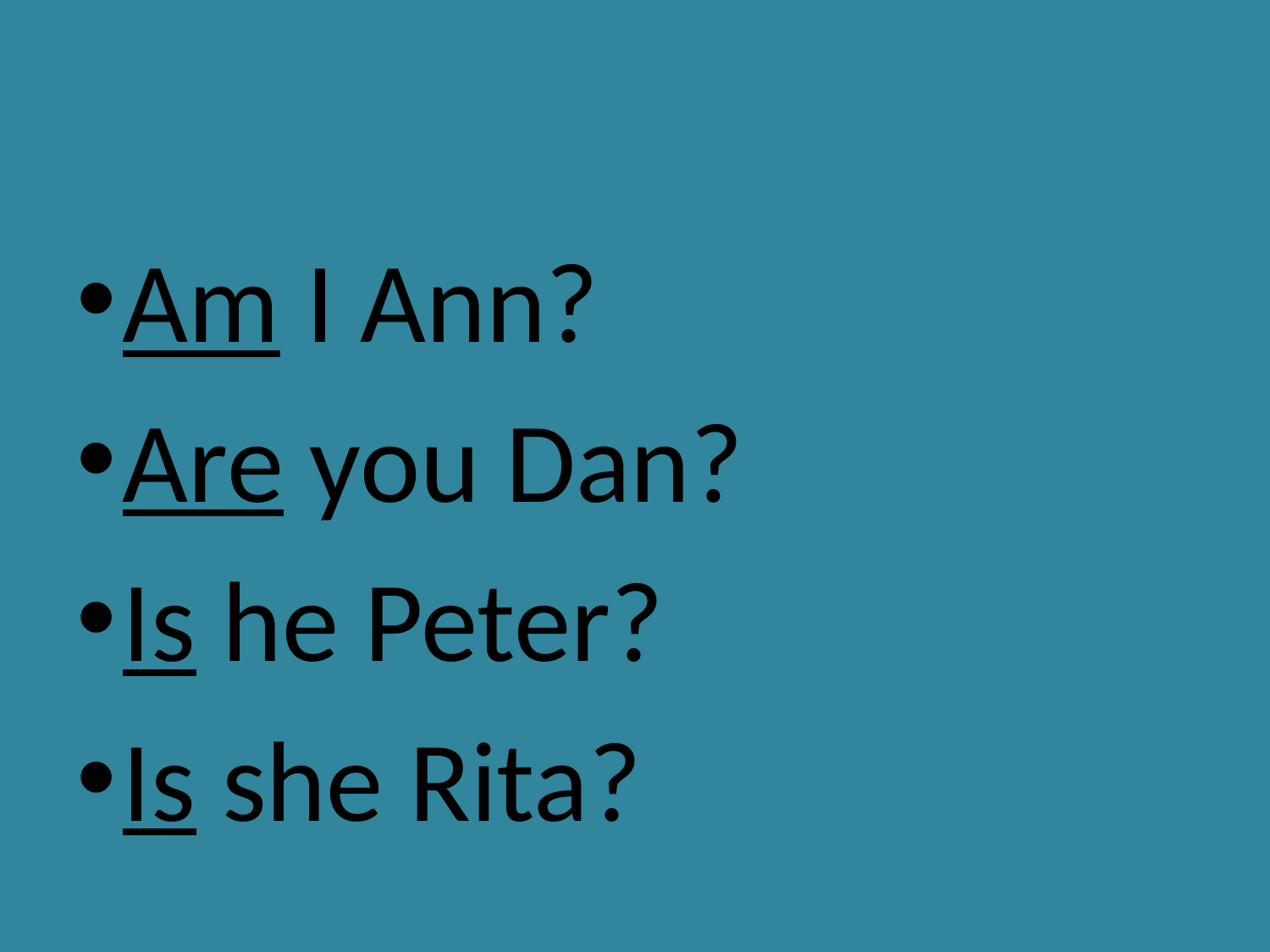

#
Am I Ann?
Are you Dan?
Is he Peter?
Is she Rita?